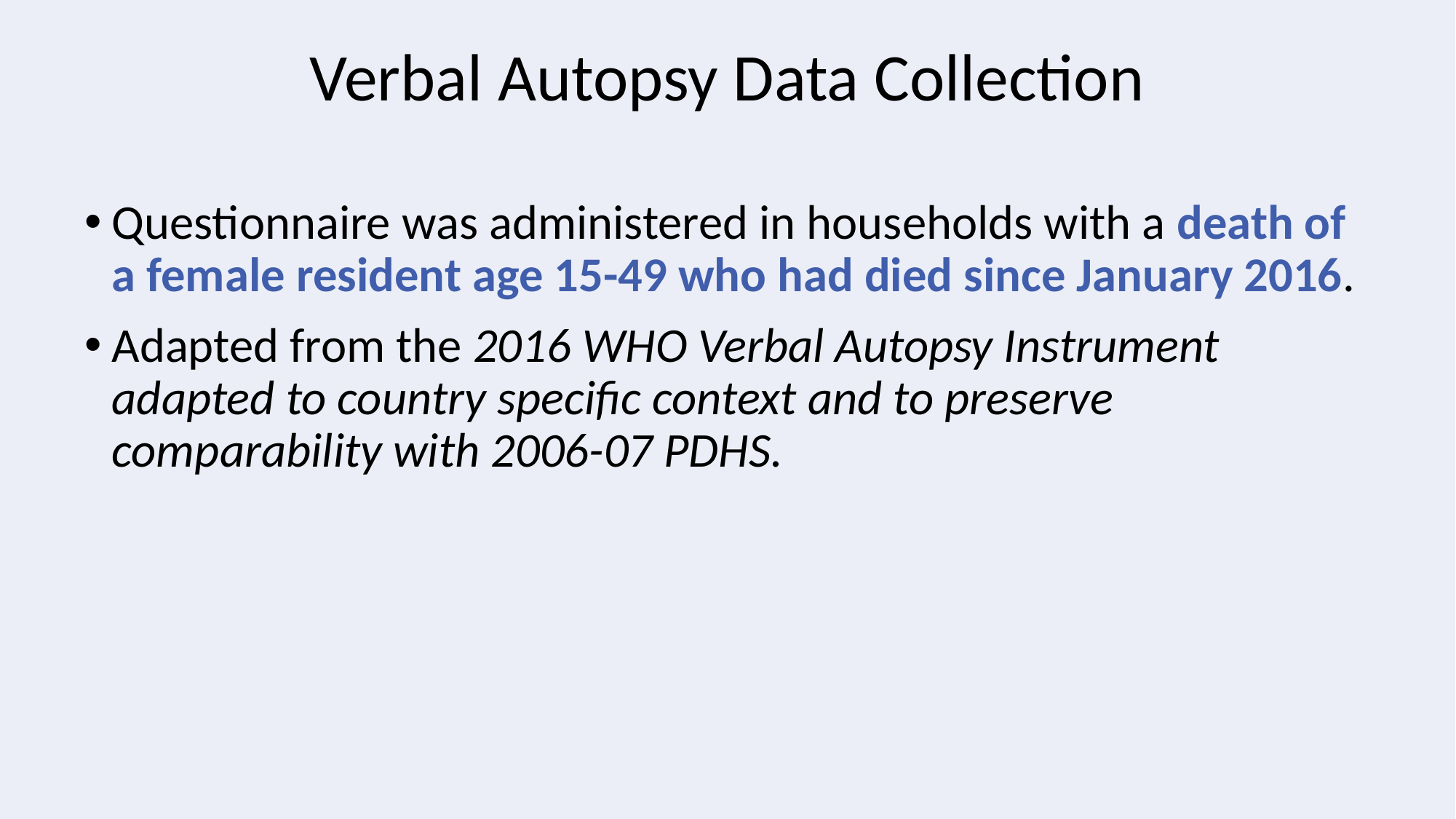

# Verbal Autopsy Data Collection
Questionnaire was administered in households with a death of a female resident age 15-49 who had died since January 2016.
Adapted from the 2016 WHO Verbal Autopsy Instrument adapted to country specific context and to preserve comparability with 2006-07 PDHS.